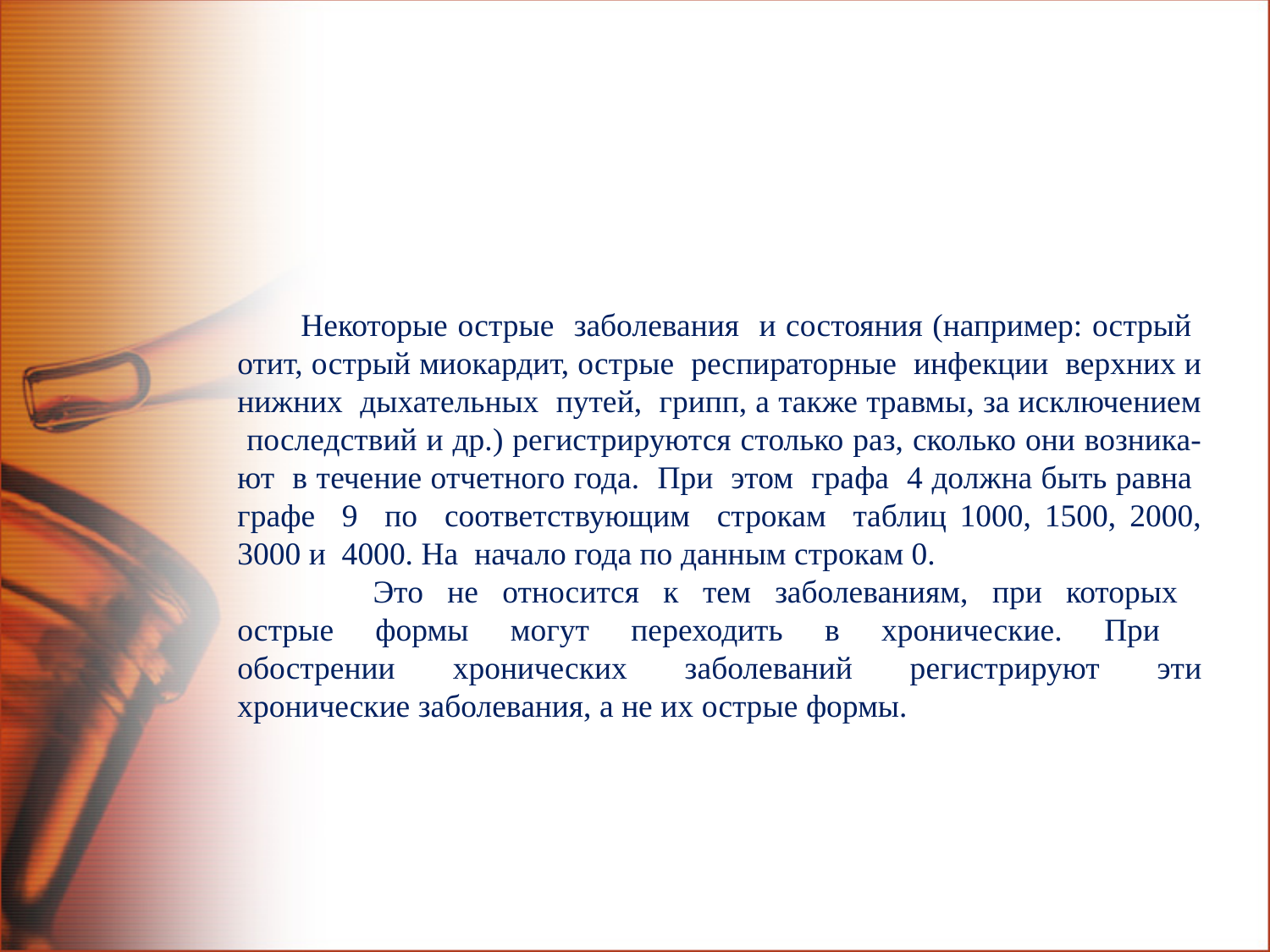

Некоторые острые  заболевания  и состояния (например: острый  отит, острый миокардит, острые  респираторные  инфекции  верхних и нижних  дыхательных  путей,  грипп, а также травмы, за исключением  последствий и др.) регистрируются столько раз, сколько они возника-ют  в течение отчетного года.  При  этом  графа  4 должна быть равна  графе  9  по  соответствующим  строкам  таблиц 1000, 1500, 2000, 3000 и  4000. На  начало года по данным строкам 0.
   Это не относится к тем заболеваниям, при которых
острые формы могут переходить в хронические. При
обострении хронических заболеваний регистрируют эти
хронические заболевания, а не их острые формы.